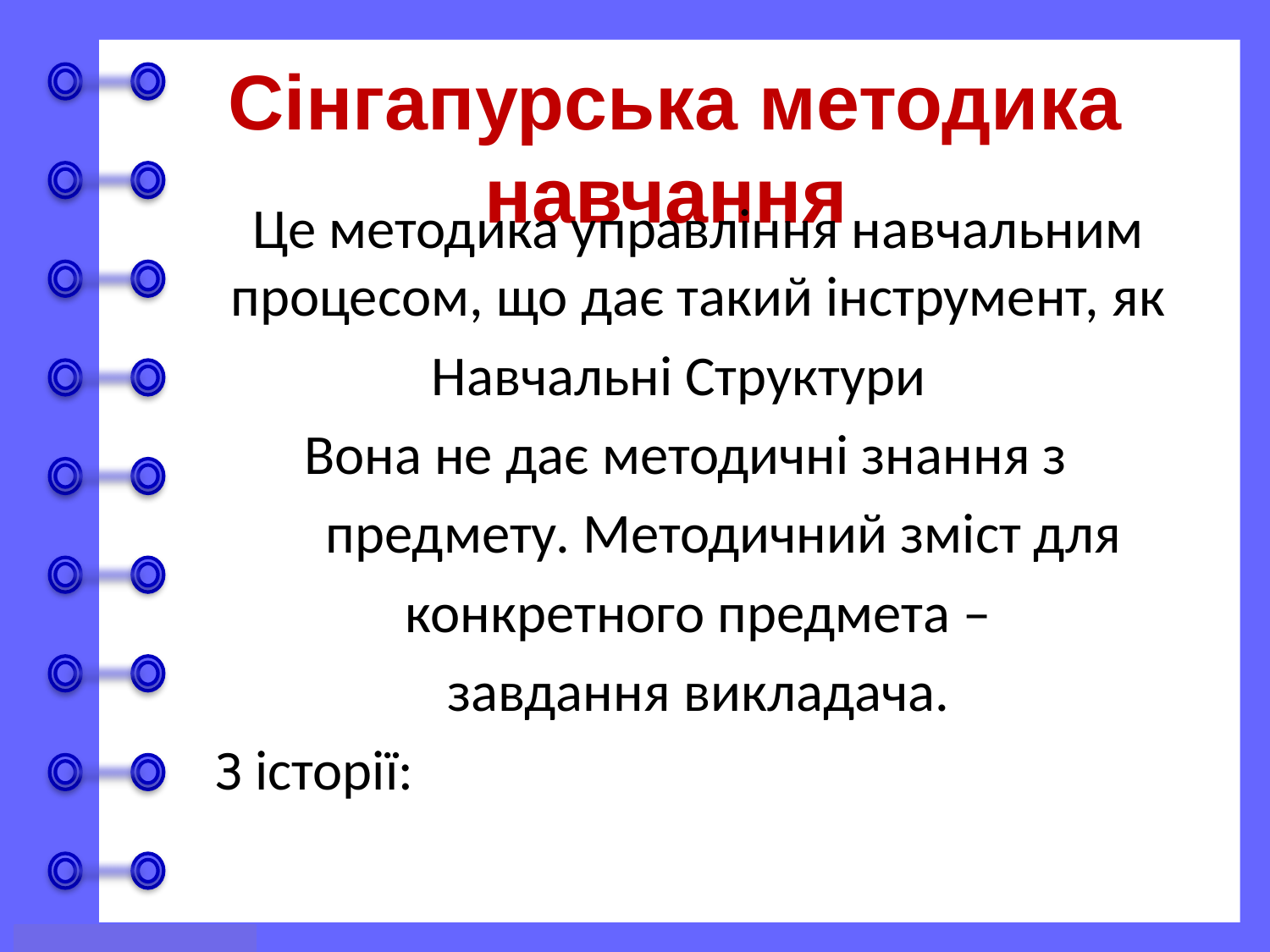

# Сінгапурська методика навчання
Це методика управління навчальним процесом, що дає такий інструмент, як
                       Навчальні Структури
Вона не дає методичні знання з
    предмету. Методичний зміст для
 конкретного предмета –
завдання викладача.
      З історії: